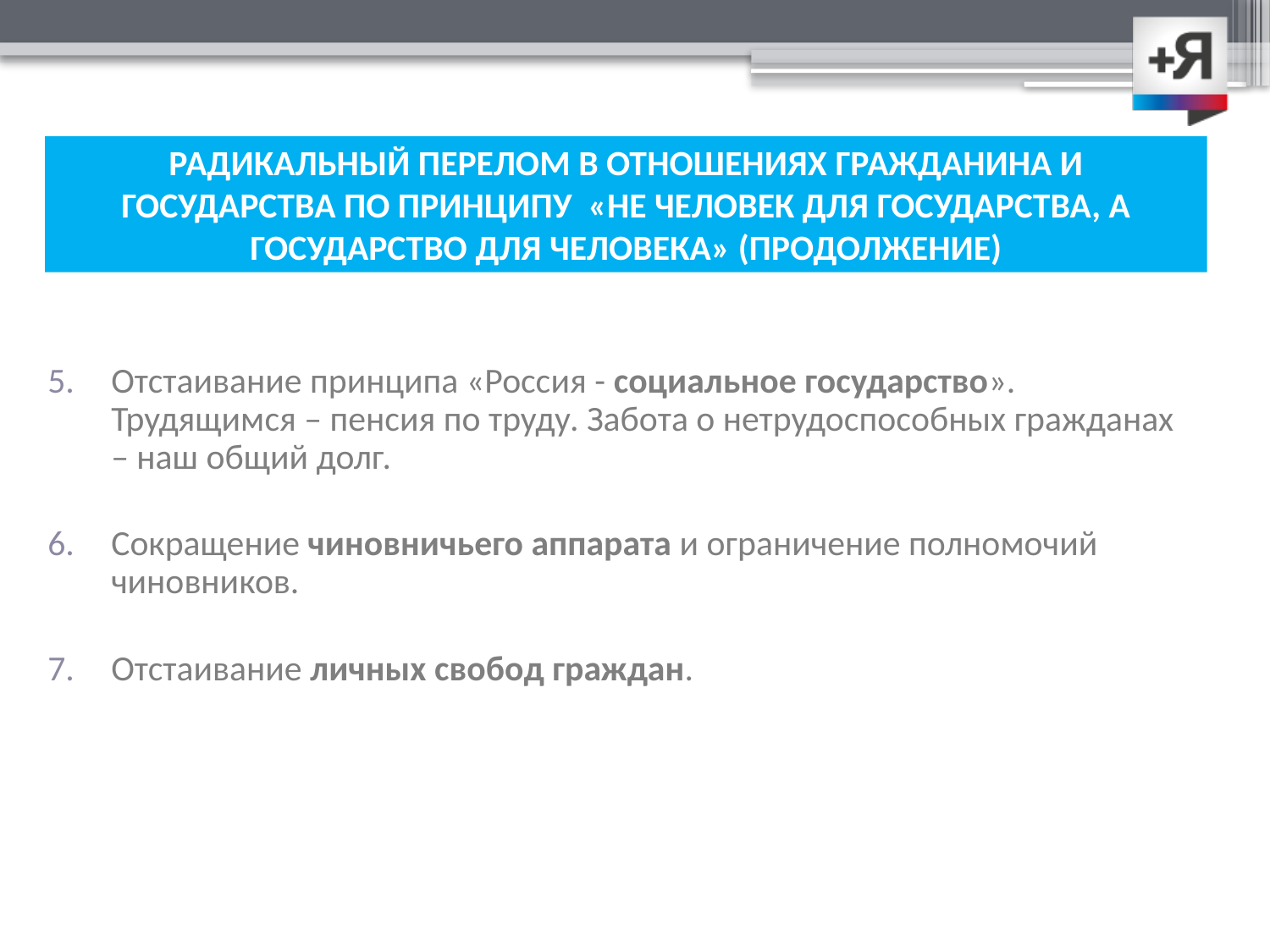

# РАДИКАЛЬНЫЙ ПЕРЕЛОМ В ОТНОШЕНИЯХ ГРАЖДАНИНА И ГОСУДАРСТВА ПО ПРИНЦИПУ  «НЕ ЧЕЛОВЕК ДЛЯ ГОСУДАРСТВА, А ГОСУДАРСТВО ДЛЯ ЧЕЛОВЕКА» (ПРОДОЛЖЕНИЕ)
Отстаивание принципа «Россия - социальное государство».  Трудящимся – пенсия по труду. Забота о нетрудоспособных гражданах – наш общий долг.

Сокращение чиновничьего аппарата и ограничение полномочий чиновников.

Отстаивание личных свобод граждан.